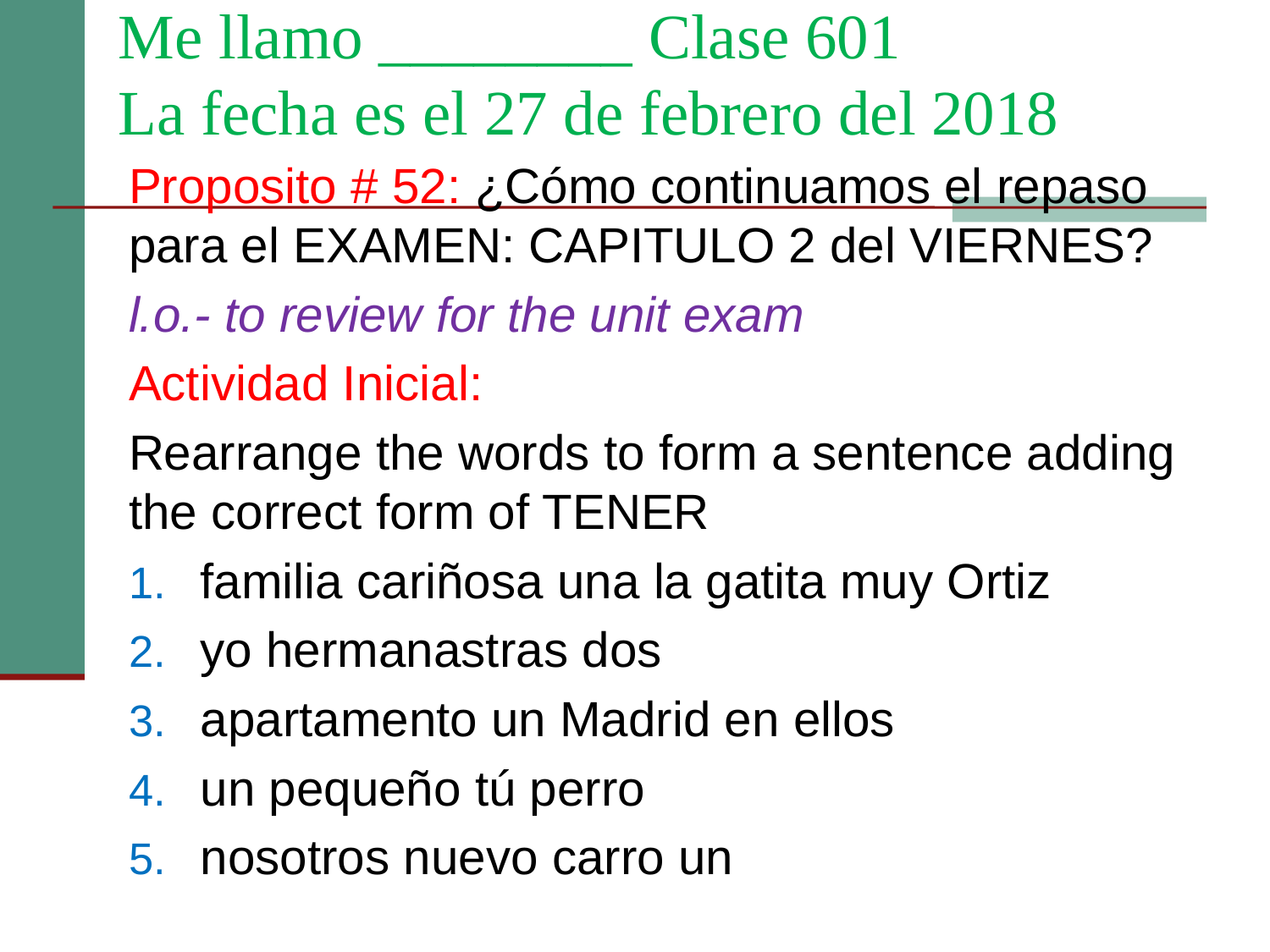

Me llamo ________ Clase 601
La fecha es el 27 de febrero del 2018
Proposito # 52: ¿Cómo continuamos el repaso para el EXAMEN: CAPITULO 2 del VIERNES?
l.o.- to review for the unit exam
Actividad Inicial:
Rearrange the words to form a sentence adding the correct form of TENER
familia cariñosa una la gatita muy Ortiz
yo hermanastras dos
apartamento un Madrid en ellos
un pequeño tú perro
nosotros nuevo carro un